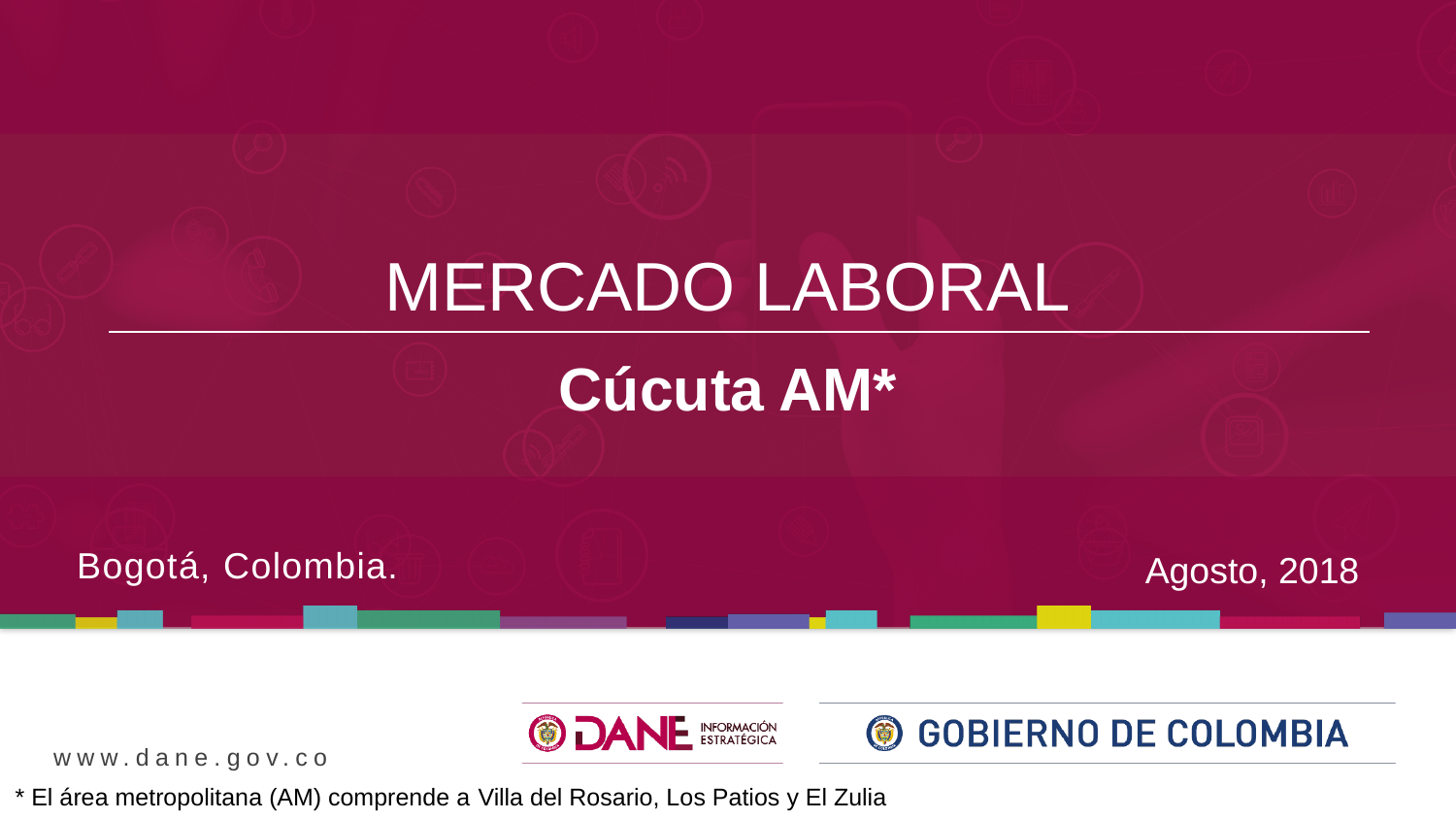

MERCADO LABORAL
Cúcuta AM*
Bogotá, Colombia.
Agosto, 2018
* El área metropolitana (AM) comprende a Villa del Rosario, Los Patios y El Zulia